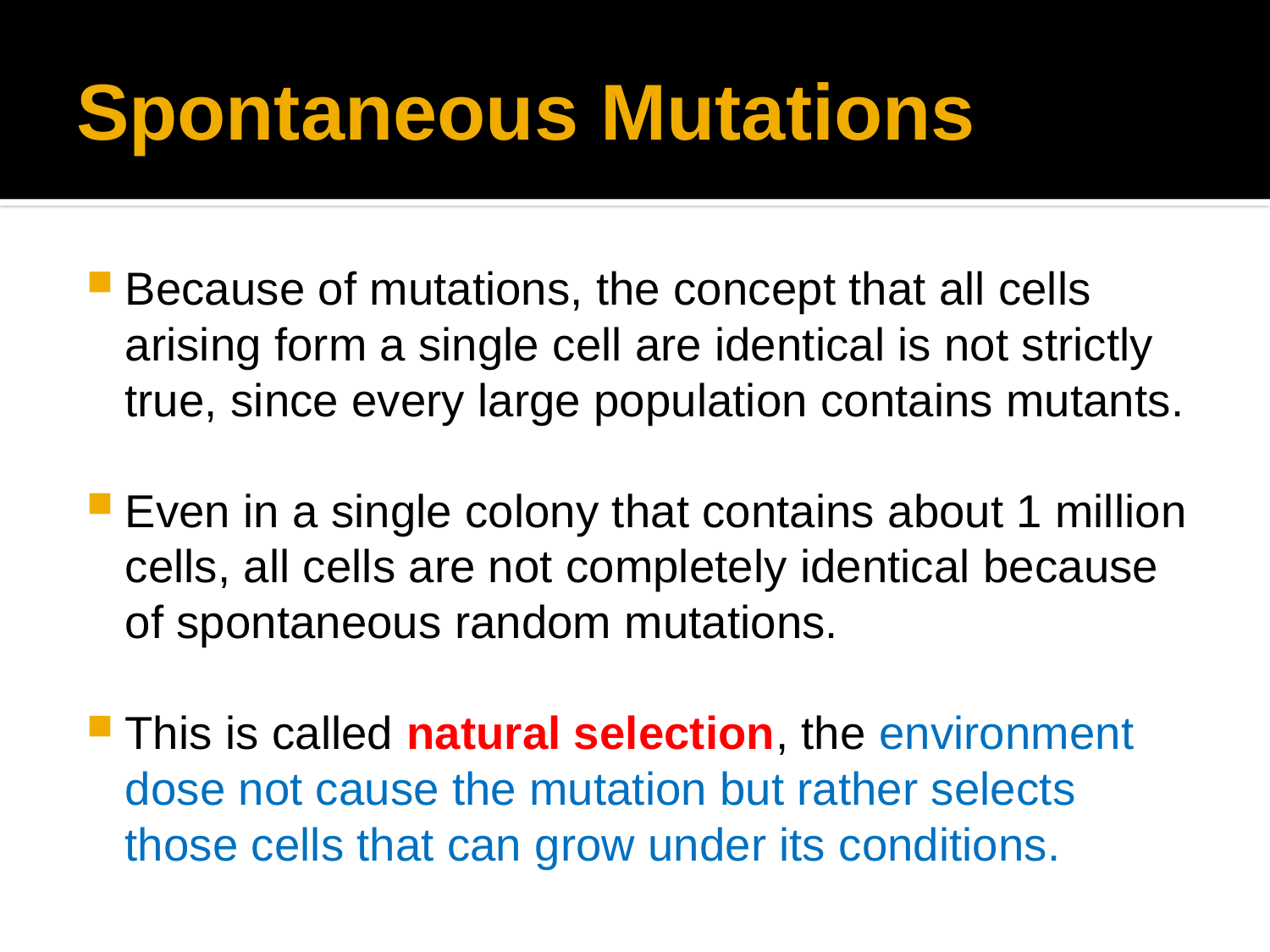

# Spontaneous Mutations
Because of mutations, the concept that all cells arising form a single cell are identical is not strictly true, since every large population contains mutants.

Even in a single colony that contains about 1 million cells, all cells are not completely identical because of spontaneous random mutations.

This is called natural selection, the environment dose not cause the mutation but rather selects those cells that can grow under its conditions.